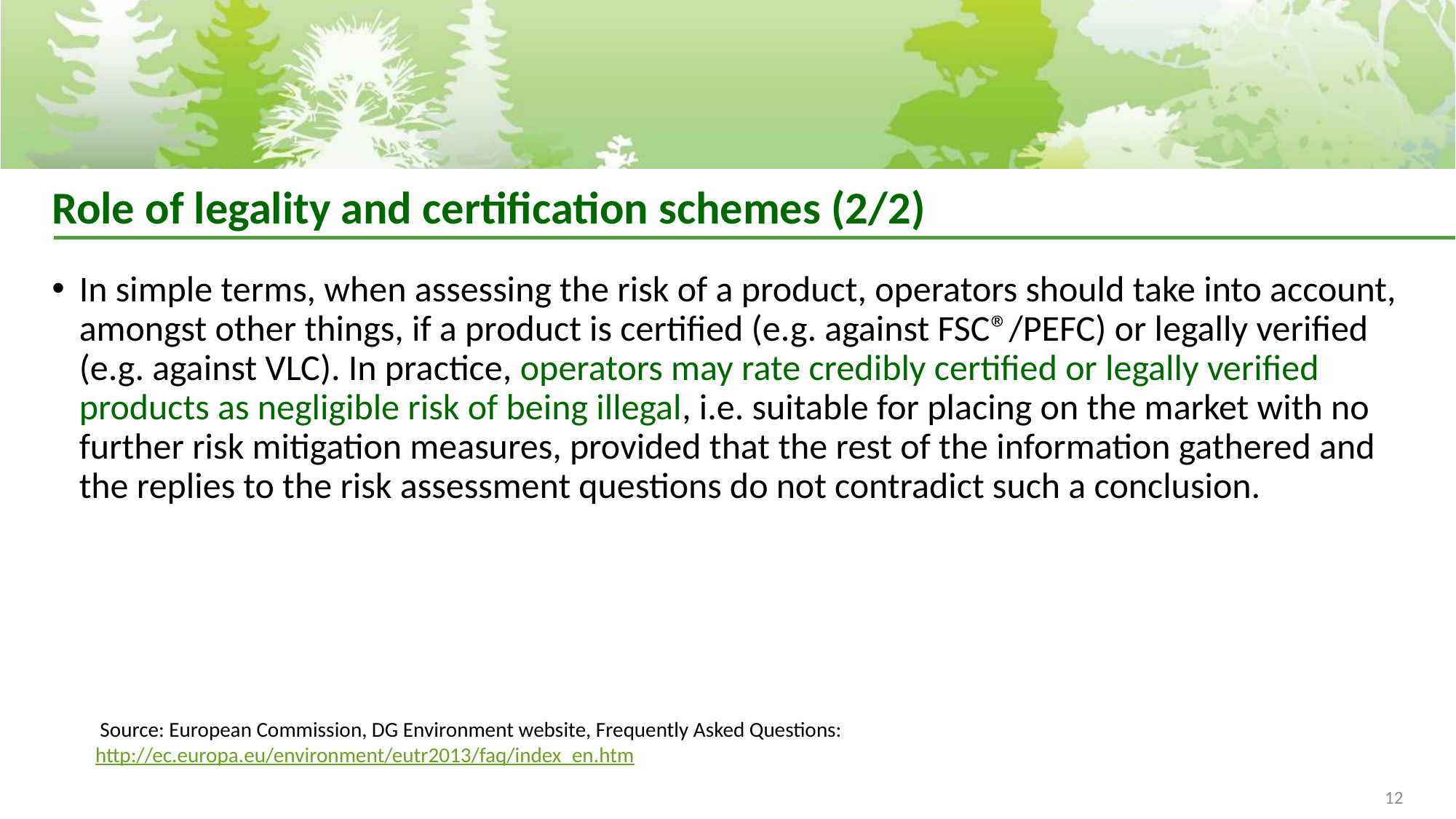

# Role of legality and certification schemes (2/2)
In simple terms, when assessing the risk of a product, operators should take into account, amongst other things, if a product is certified (e.g. against FSC®/PEFC) or legally verified (e.g. against VLC). In practice, operators may rate credibly certified or legally verified products as negligible risk of being illegal, i.e. suitable for placing on the market with no further risk mitigation measures, provided that the rest of the information gathered and the replies to the risk assessment questions do not contradict such a conclusion.

 Source: European Commission, DG Environment website, Frequently Asked Questions:  http://ec.europa.eu/environment/eutr2013/faq/index_en.htm
12